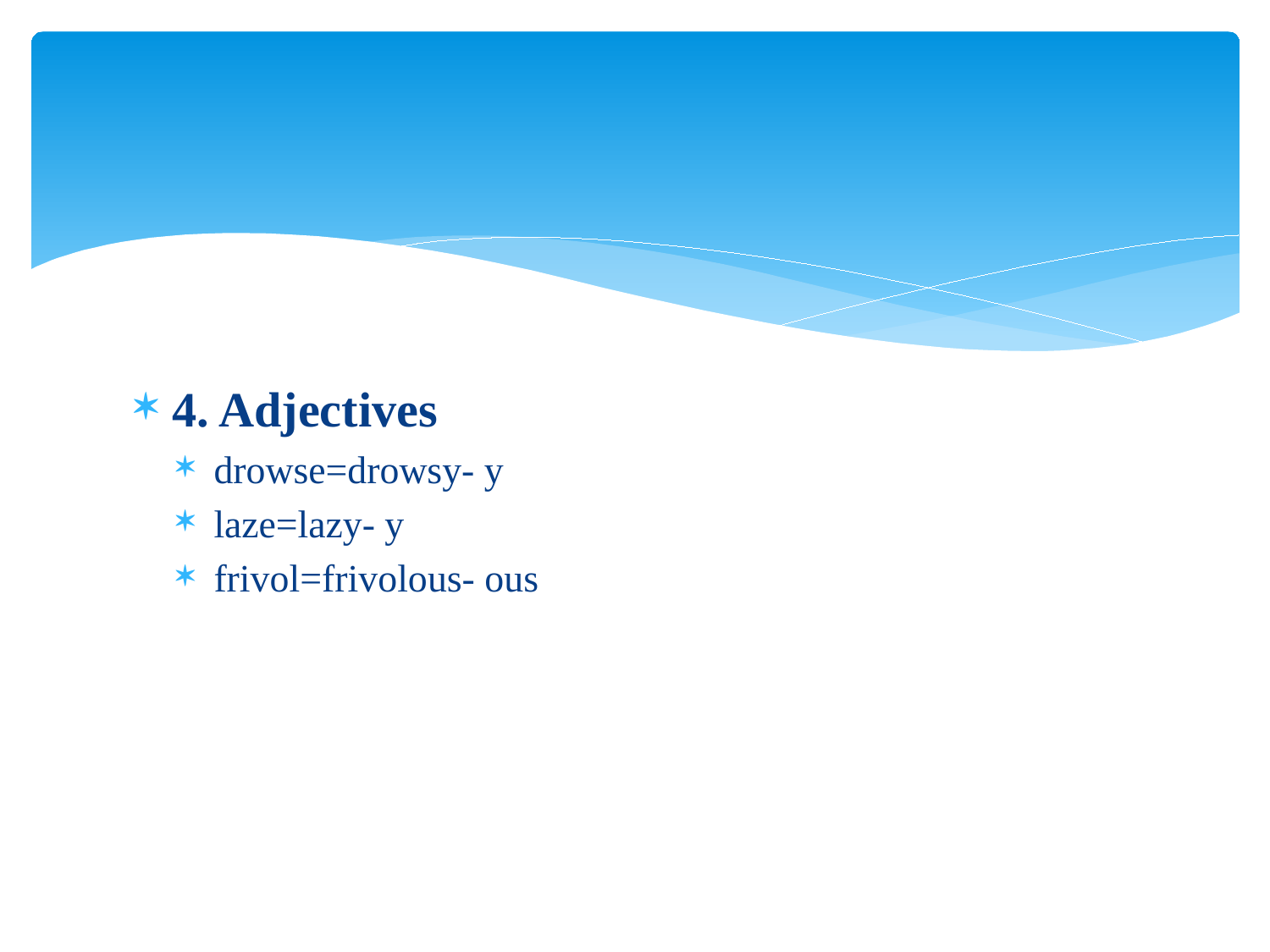

#
4. Adjectives
drowse=drowsy- y
laze=lazy- y
frivol=frivolous- ous